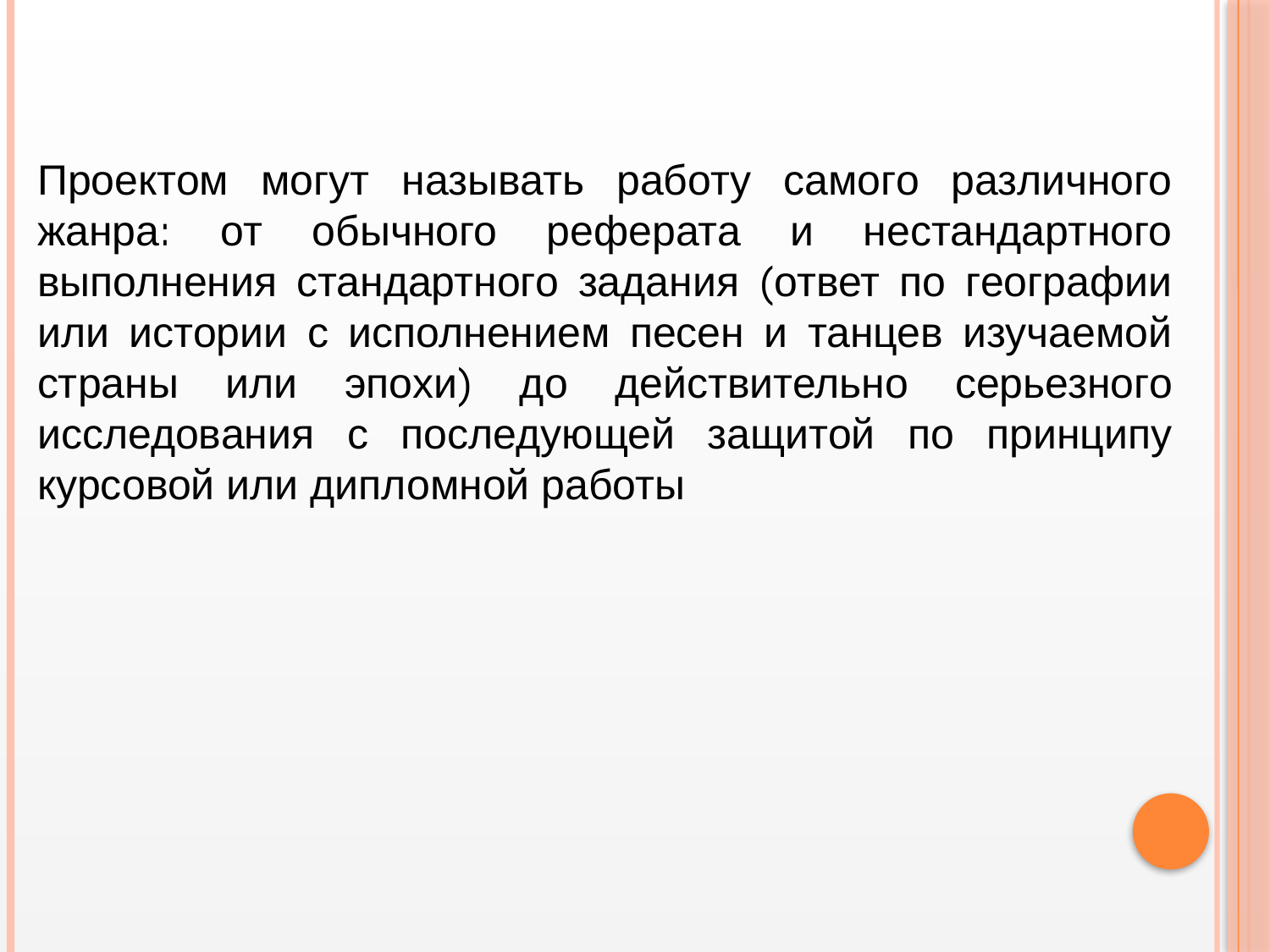

#
Проектом могут называть работу самого различного жанра: от обычного реферата и нестандартного выполнения стандартного задания (ответ по географии или истории с исполнением песен и танцев изучаемой страны или эпохи) до действительно серьезного исследования с последующей защитой по принципу курсовой или дипломной работы